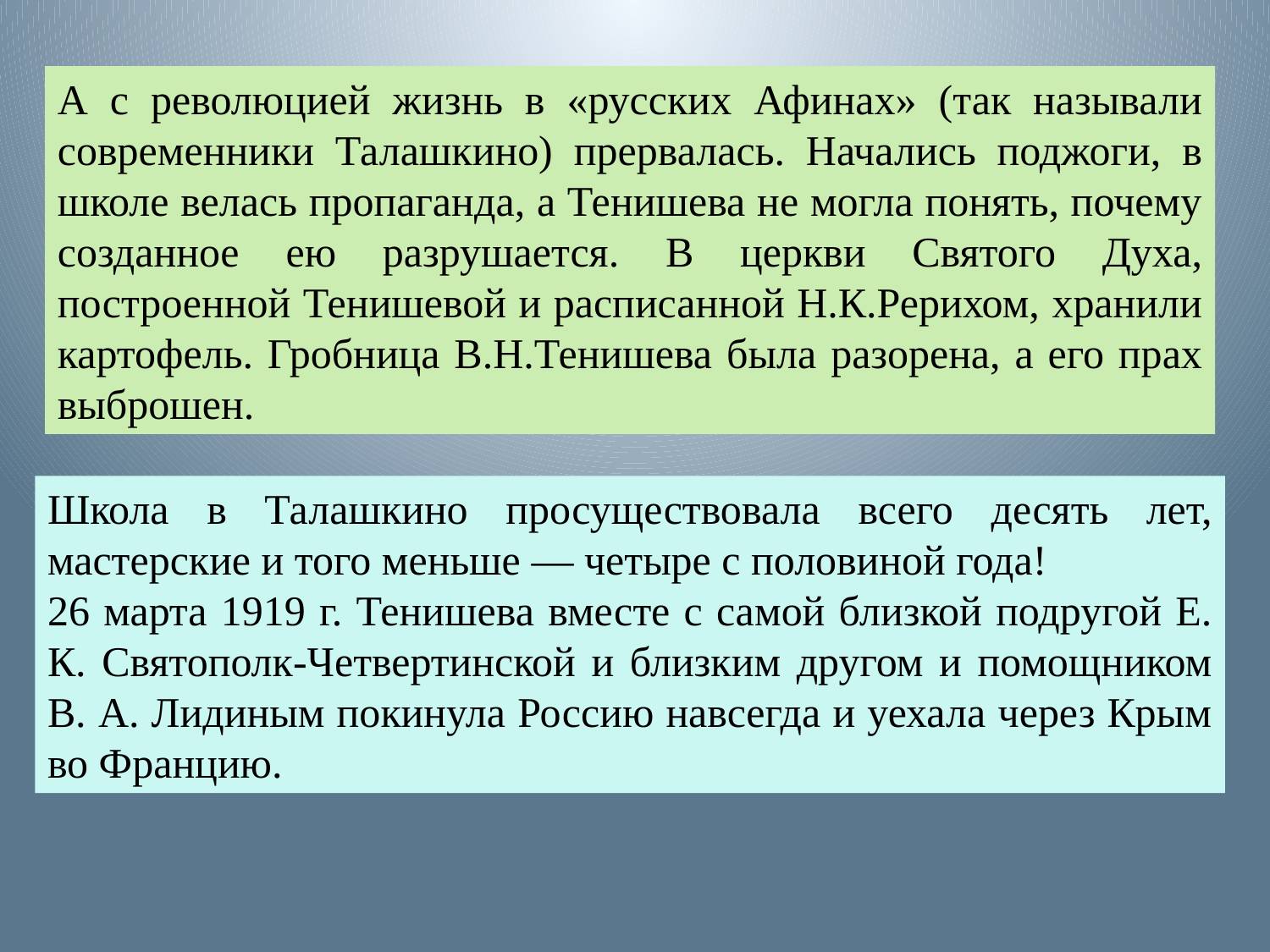

А с революцией жизнь в «русских Афинах» (так называли современники Талашкино) прервалась. Начались поджоги, в школе велась пропаганда, а Тенишева не могла понять, почему созданное ею разрушается. В церкви Святого Духа, построенной Тенишевой и расписанной Н.К.Рерихом, хранили картофель. Гробница В.Н.Тенишева была разорена, а его прах выброшен.
Школа в Талашкино просуществовала всего десять лет, мастерские и того меньше — четыре с половиной года!
26 марта 1919 г. Тенишева вместе с самой близкой подругой Е. К. Святополк-Четвертинской и близким другом и помощником В. А. Лидиным покинула Россию навсегда и уехала через Крым во Францию.